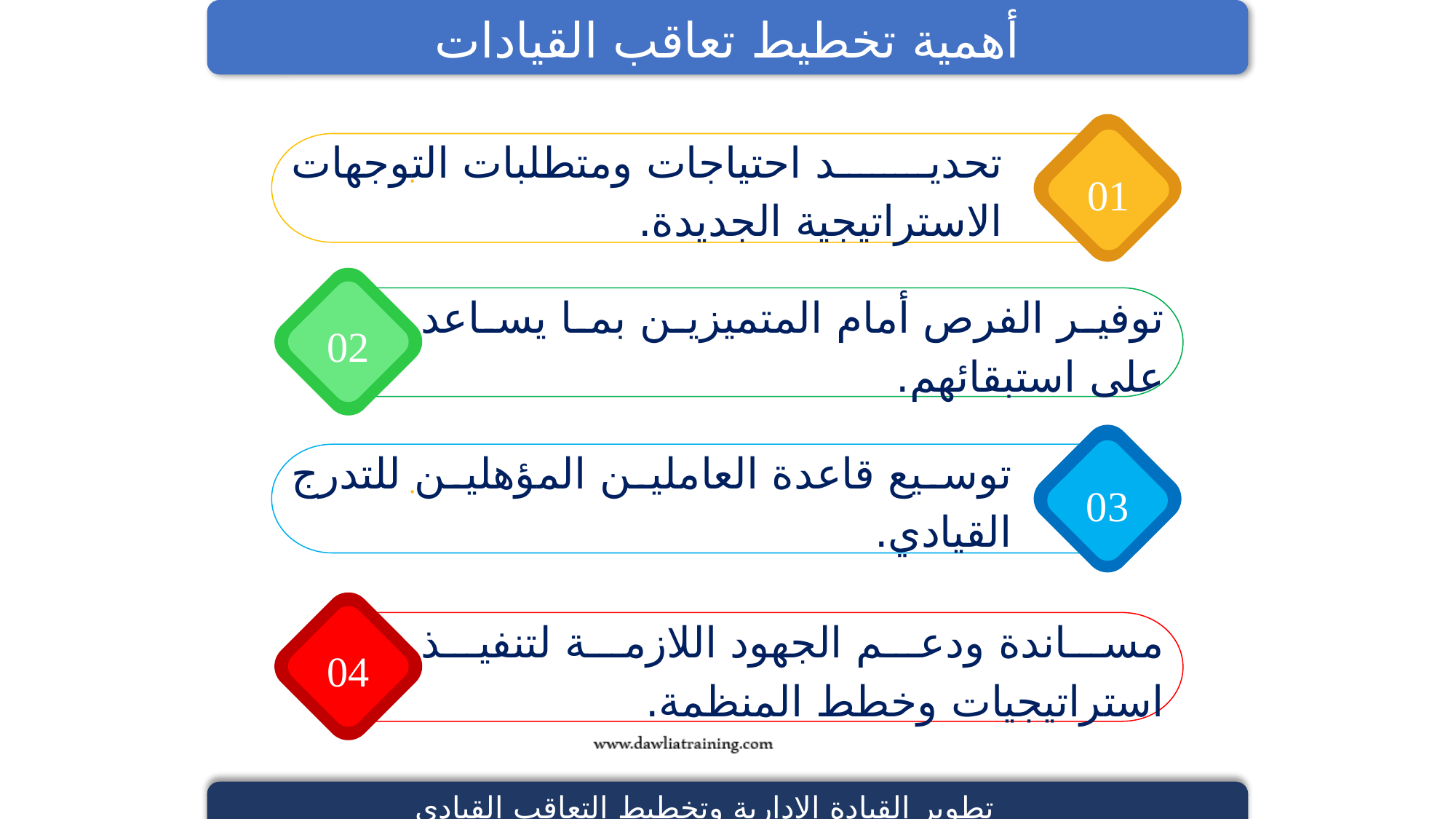

أهمية تخطيط تعاقب القيادات

01
تحديد احتياجات ومتطلبات التوجهات الاستراتيجية الجديدة.

02

توفير الفرص أمام المتميزين بما يساعد على استبقائهم.

03
توسيع قاعدة العاملين المؤهلين للتدرج القيادي.

04

مساندة ودعم الجهود اللازمة لتنفيذ استراتيجيات وخطط المنظمة.

تطوير القيادة الإدارية وتخطيط التعاقب القيادي